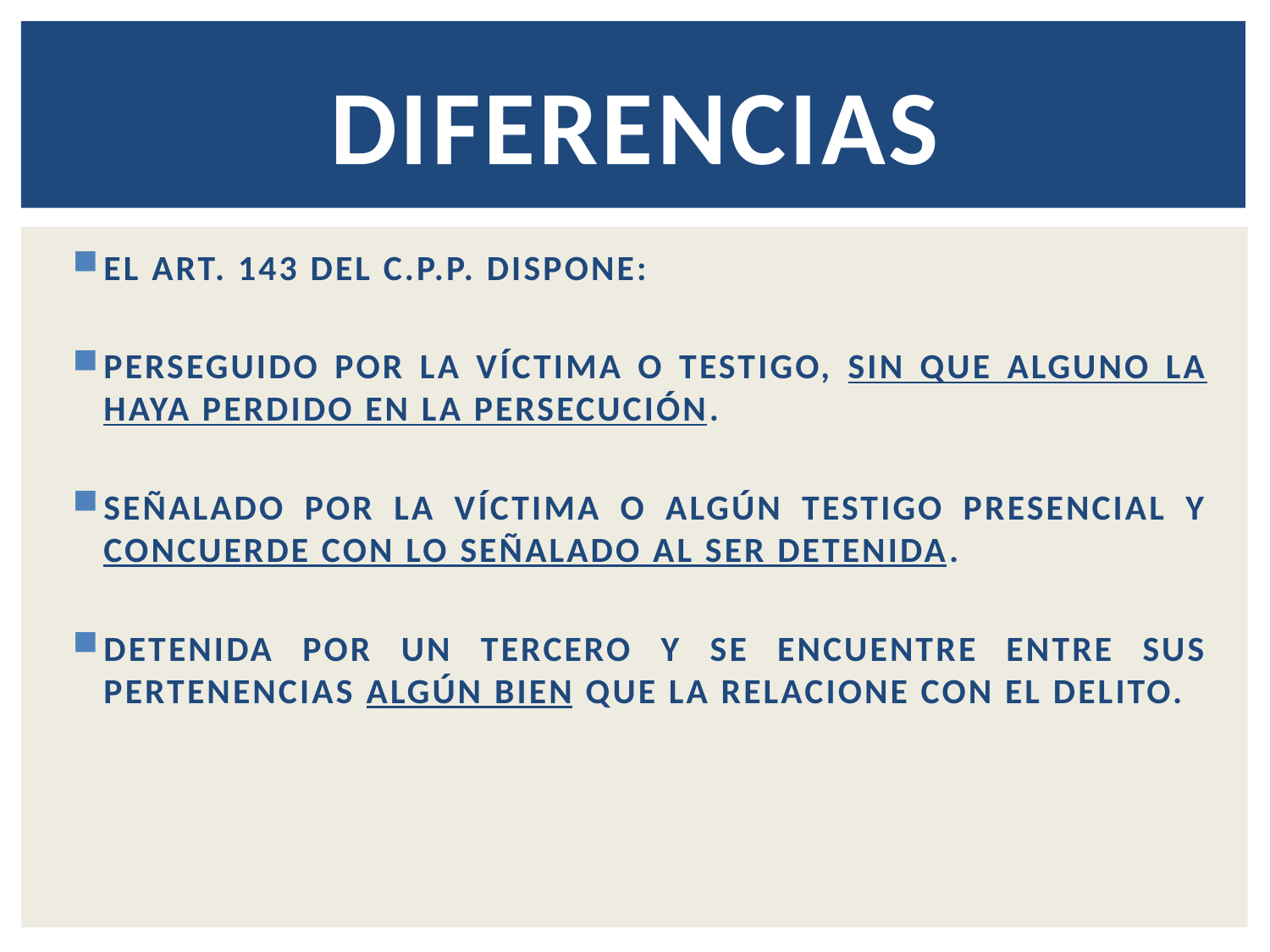

# DIFERENCIAS
EL ART. 143 DEL C.P.P. DISPONE:

PERSEGUIDO POR LA VÍCTIMA O TESTIGO, SIN QUE ALGUNO LA HAYA PERDIDO EN LA PERSECUCIÓN.

SEÑALADO POR LA VÍCTIMA O ALGÚN TESTIGO PRESENCIAL Y CONCUERDE CON LO SEÑALADO AL SER DETENIDA.

DETENIDA POR UN TERCERO Y SE ENCUENTRE ENTRE SUS PERTENENCIAS ALGÚN BIEN QUE LA RELACIONE CON EL DELITO.